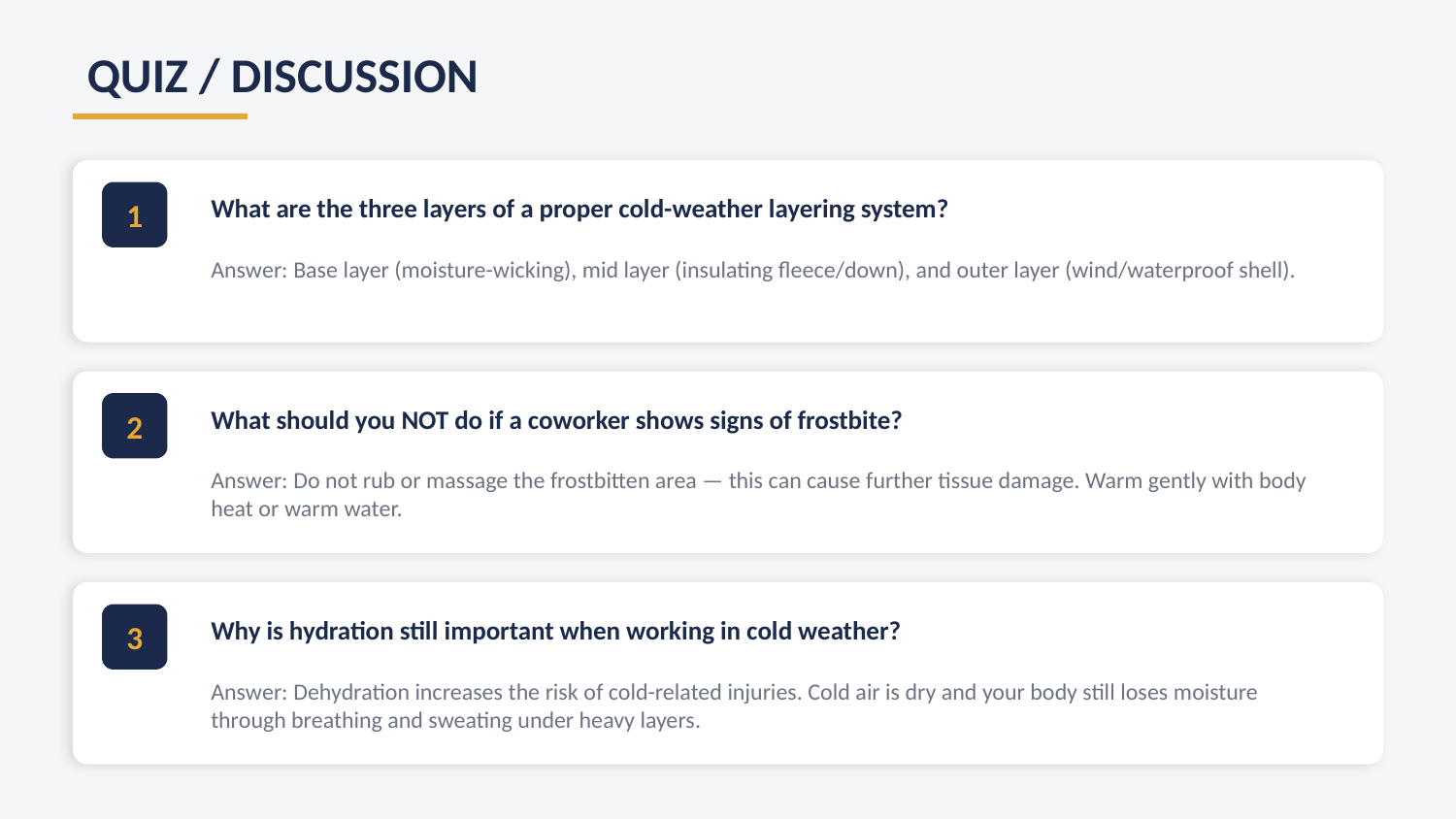

QUIZ / DISCUSSION

What are the three layers of a proper cold-weather layering system?

1
Answer: Base layer (moisture-wicking), mid layer (insulating fleece/down), and outer layer (wind/waterproof shell).

What should you NOT do if a coworker shows signs of frostbite?

2
Answer: Do not rub or massage the frostbitten area — this can cause further tissue damage. Warm gently with body heat or warm water.

Why is hydration still important when working in cold weather?

3
Answer: Dehydration increases the risk of cold-related injuries. Cold air is dry and your body still loses moisture through breathing and sweating under heavy layers.